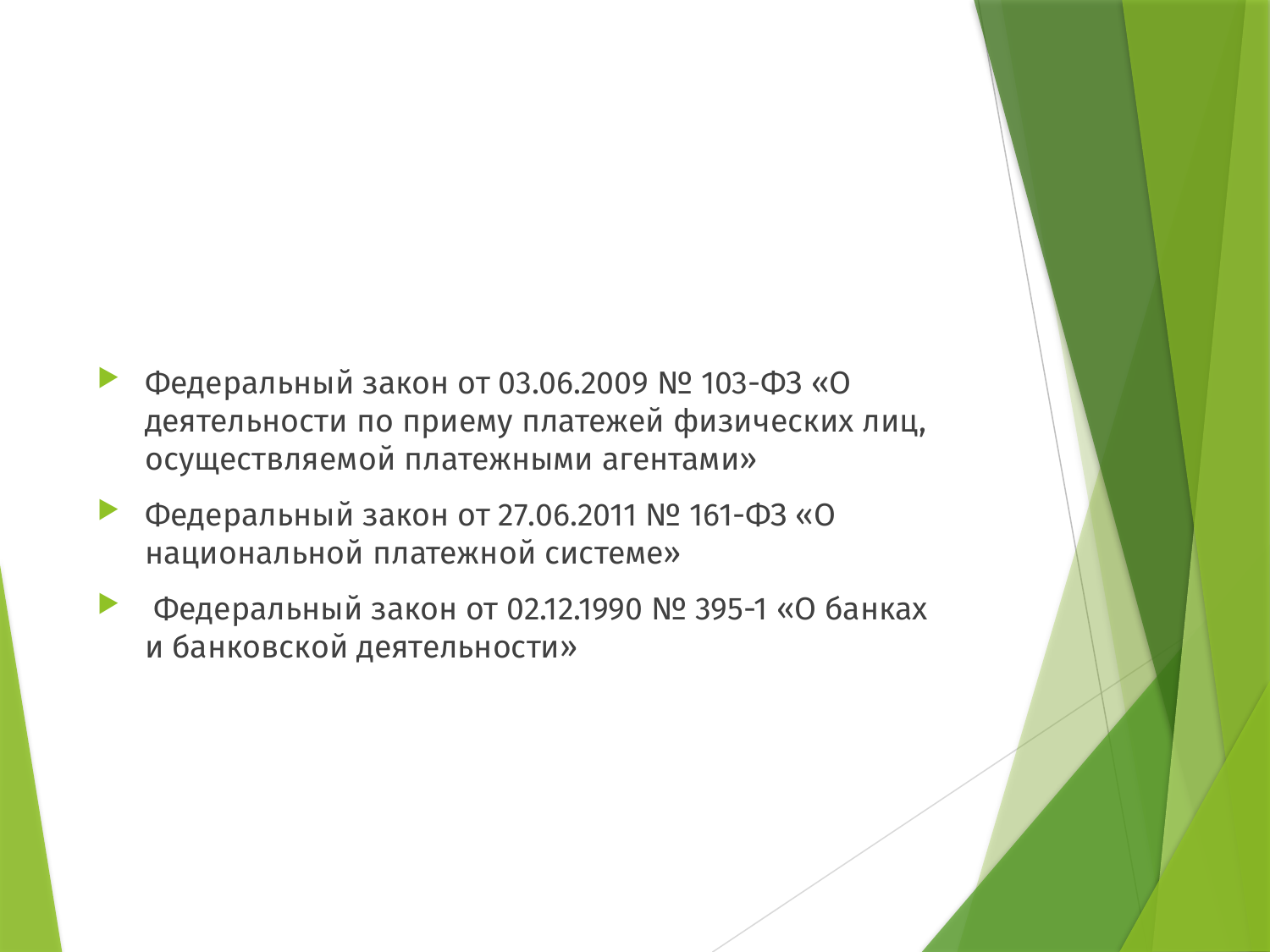

#

Федеральный закон от 03.06.2009 № 103-ФЗ «О деятельности по приему платежей физических лиц, осуществляемой платежными агентами»
Федеральный закон от 27.06.2011 № 161-ФЗ «О национальной платежной системе»
 Федеральный закон от 02.12.1990 № 395-1 «О банках и банковской деятельности»